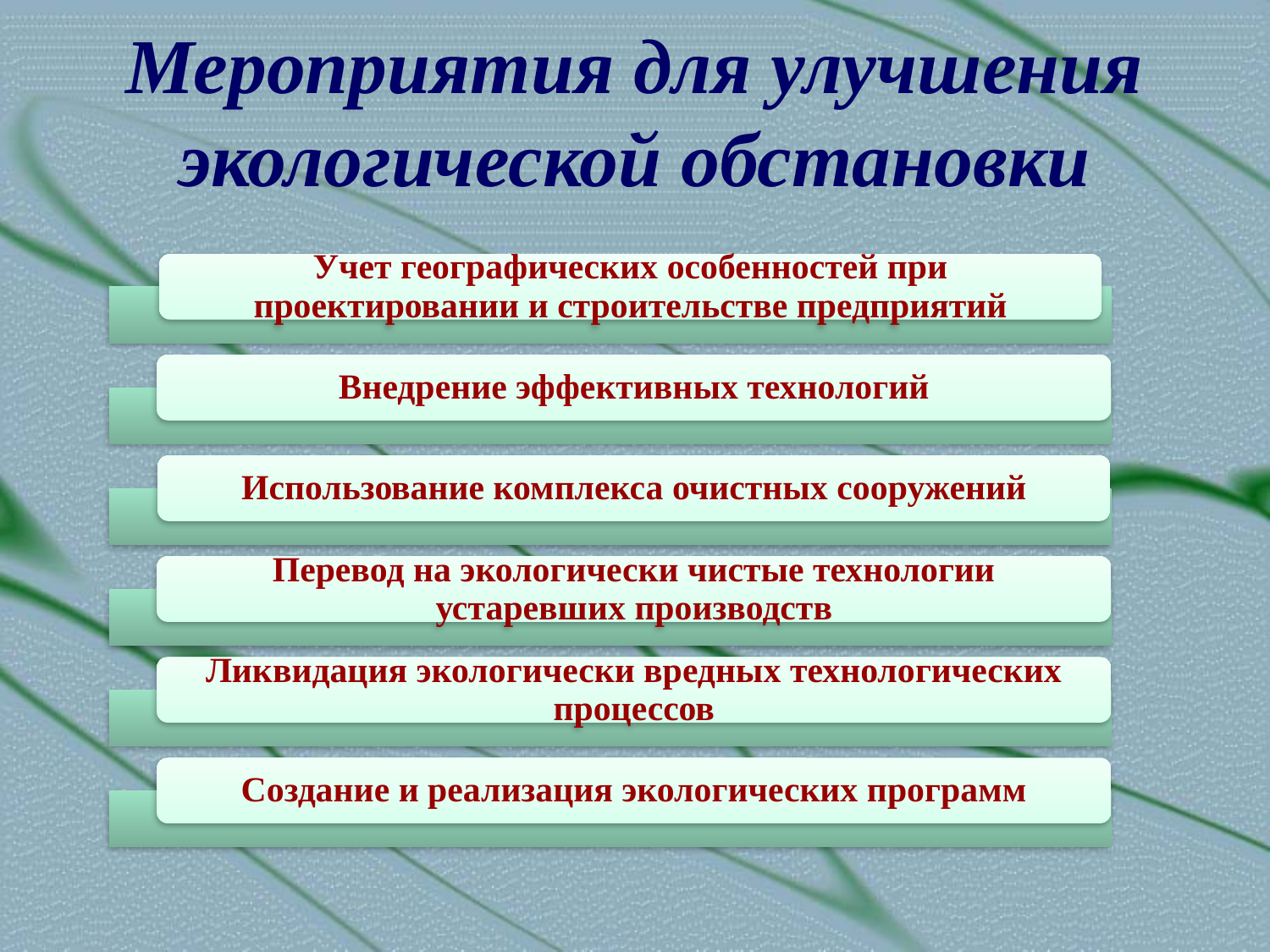

# Мероприятия для улучшения экологической обстановки
Учет географических особенностей при проектировании и строительстве предприятий
Внедрение эффективных технологий
Использование комплекса очистных сооружений
Перевод на экологически чистые технологии устаревших производств
Ликвидация экологически вредных технологических процессов
Создание и реализация экологических программ